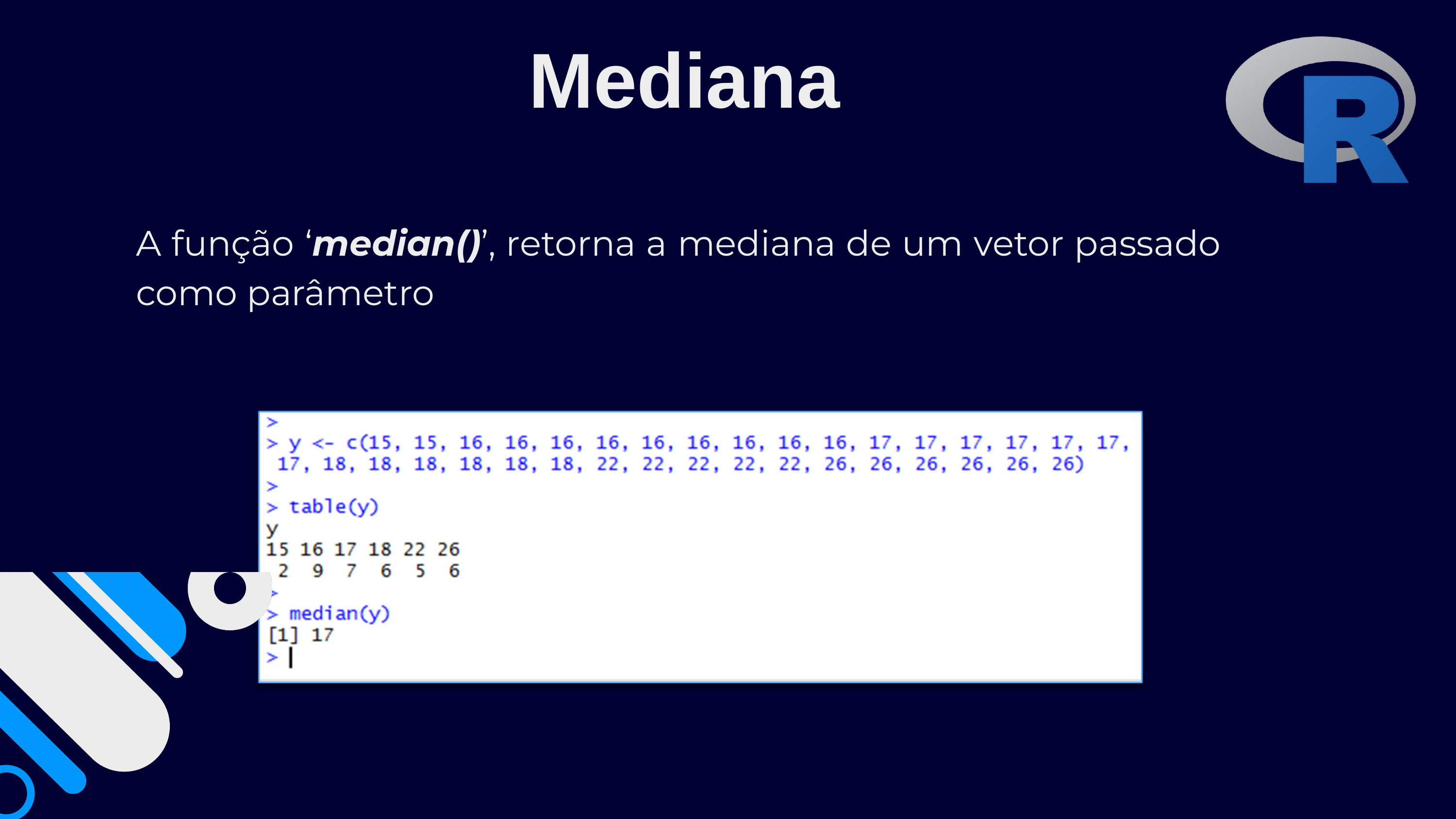

Mediana
A função ‘median()’, retorna a mediana de um vetor passado como parâmetro